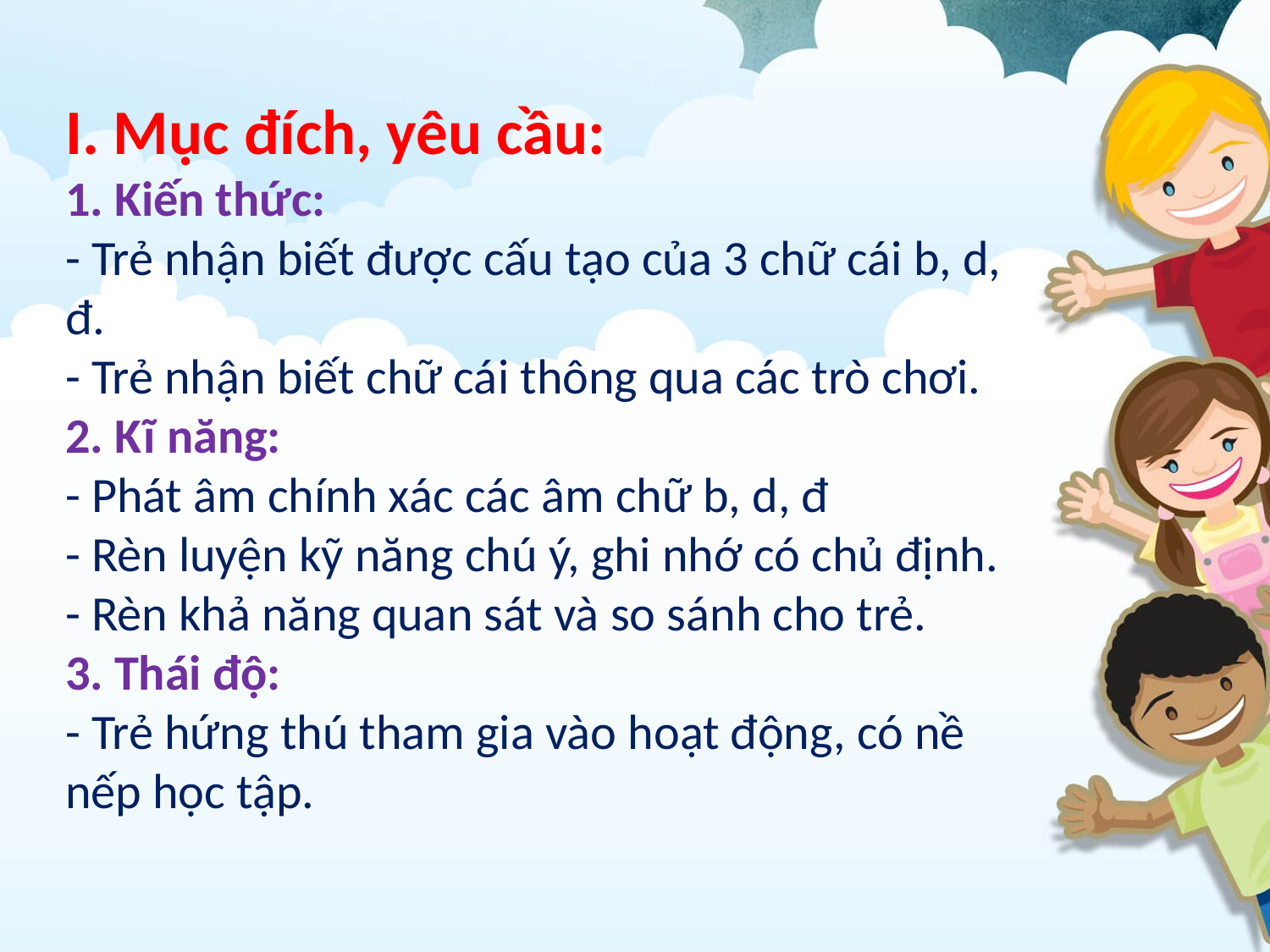

I. Mục đích, yêu cầu:
1. Kiến thức:
- Trẻ nhận biết được cấu tạo của 3 chữ cái b, d, đ.
- Trẻ nhận biết chữ cái thông qua các trò chơi.
2. Kĩ năng:
- Phát âm chính xác các âm chữ b, d, đ
- Rèn luyện kỹ năng chú ý, ghi nhớ có chủ định.
- Rèn khả năng quan sát và so sánh cho trẻ.
3. Thái độ:
- Trẻ hứng thú tham gia vào hoạt động, có nề nếp học tập.